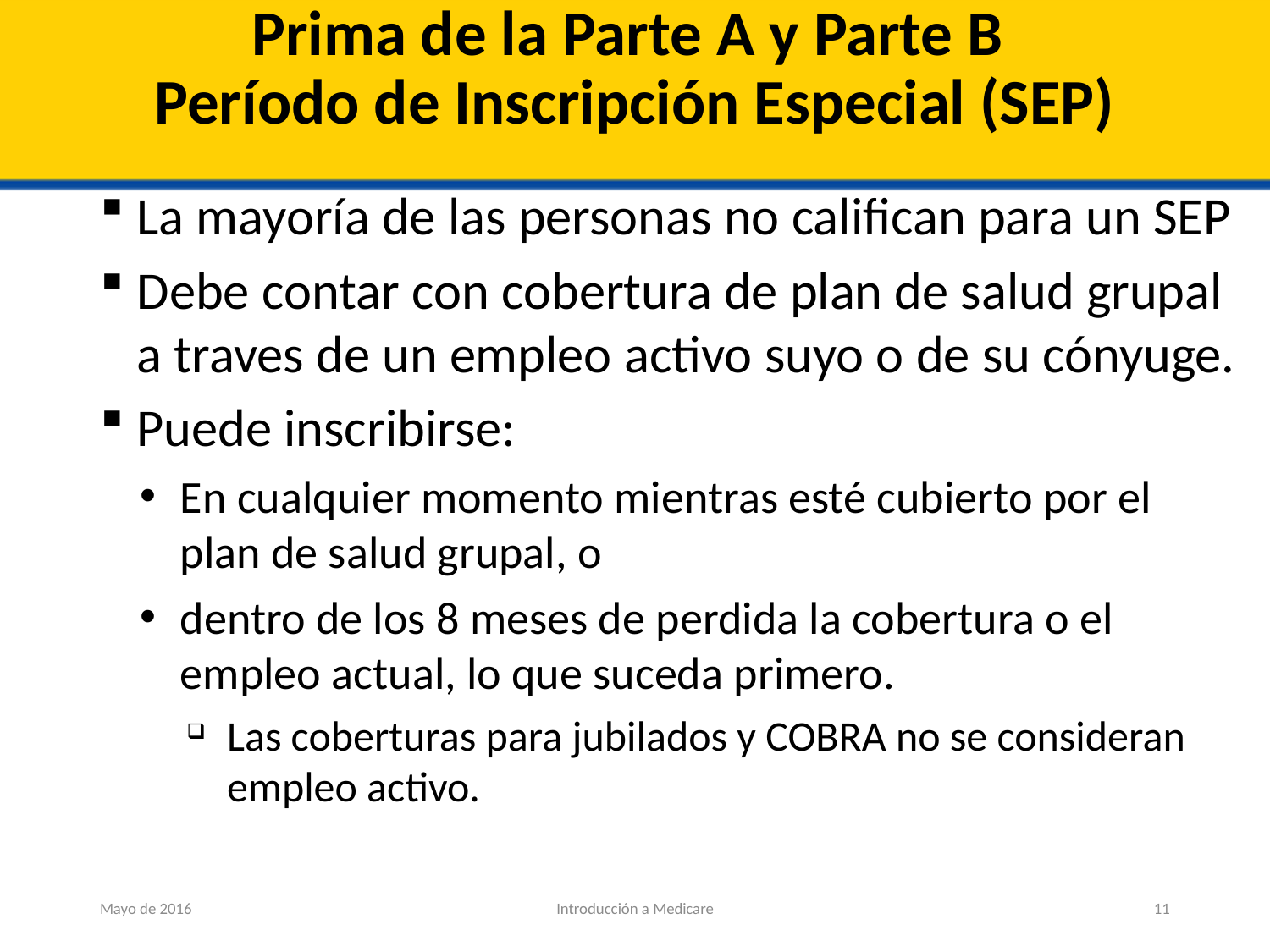

# Prima de la Parte A y Parte B Período de Inscripción Especial (SEP)
La mayoría de las personas no califican para un SEP
Debe contar con cobertura de plan de salud grupal a traves de un empleo activo suyo o de su cónyuge.
Puede inscribirse:
En cualquier momento mientras esté cubierto por el plan de salud grupal, o
dentro de los 8 meses de perdida la cobertura o el empleo actual, lo que suceda primero.
Las coberturas para jubilados y COBRA no se consideran empleo activo.
Mayo de 2016
Introducción a Medicare
11